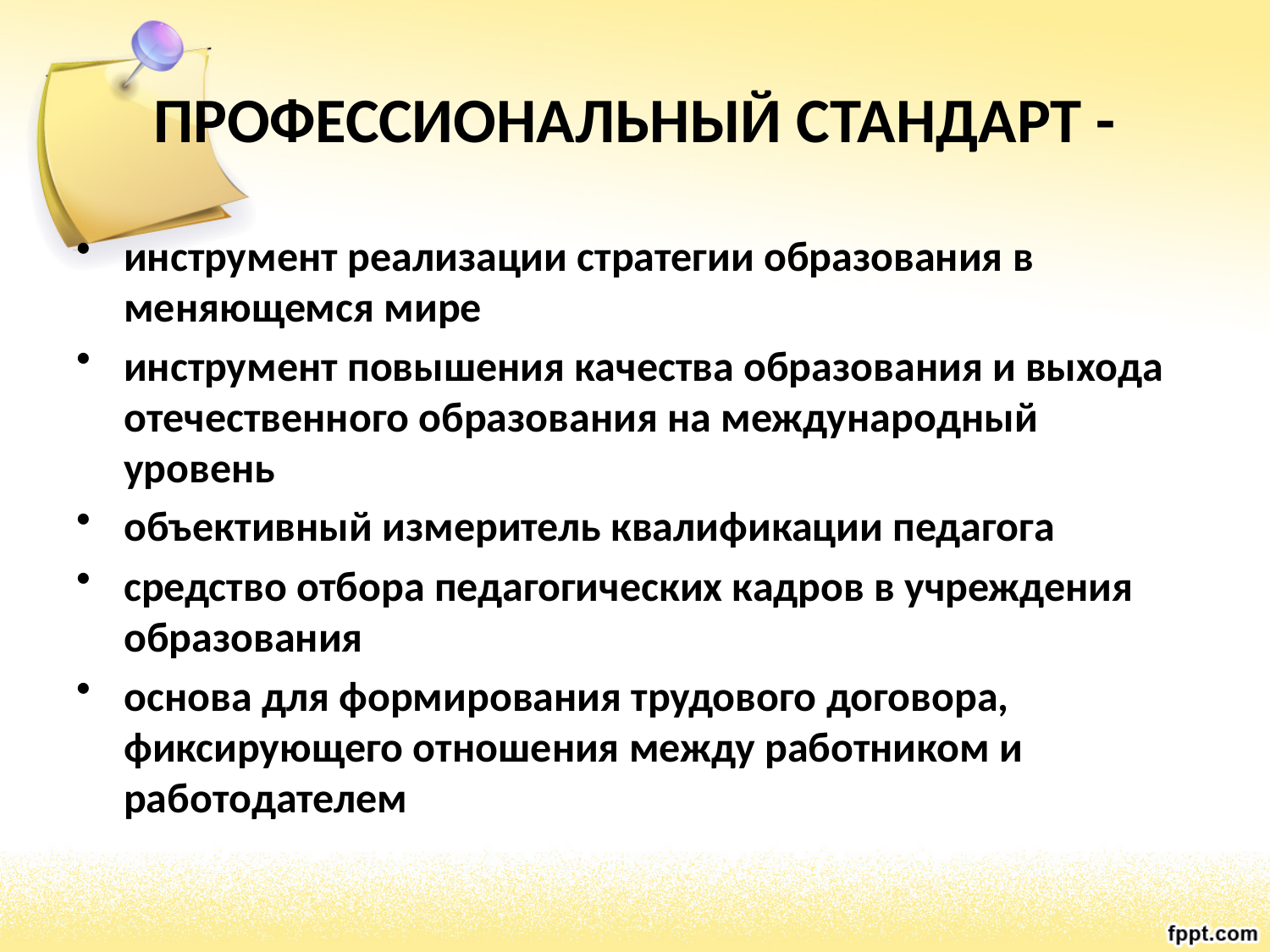

# ПРОФЕССИОНАЛЬНЫЙ СТАНДАРТ -
инструмент реализации стратегии образования в меняющемся мире
инструмент повышения качества образования и выхода отечественного образования на международный уровень
объективный измеритель квалификации педагога
средство отбора педагогических кадров в учреждения образования
основа для формирования трудового договора, фиксирующего отношения между работником и работодателем